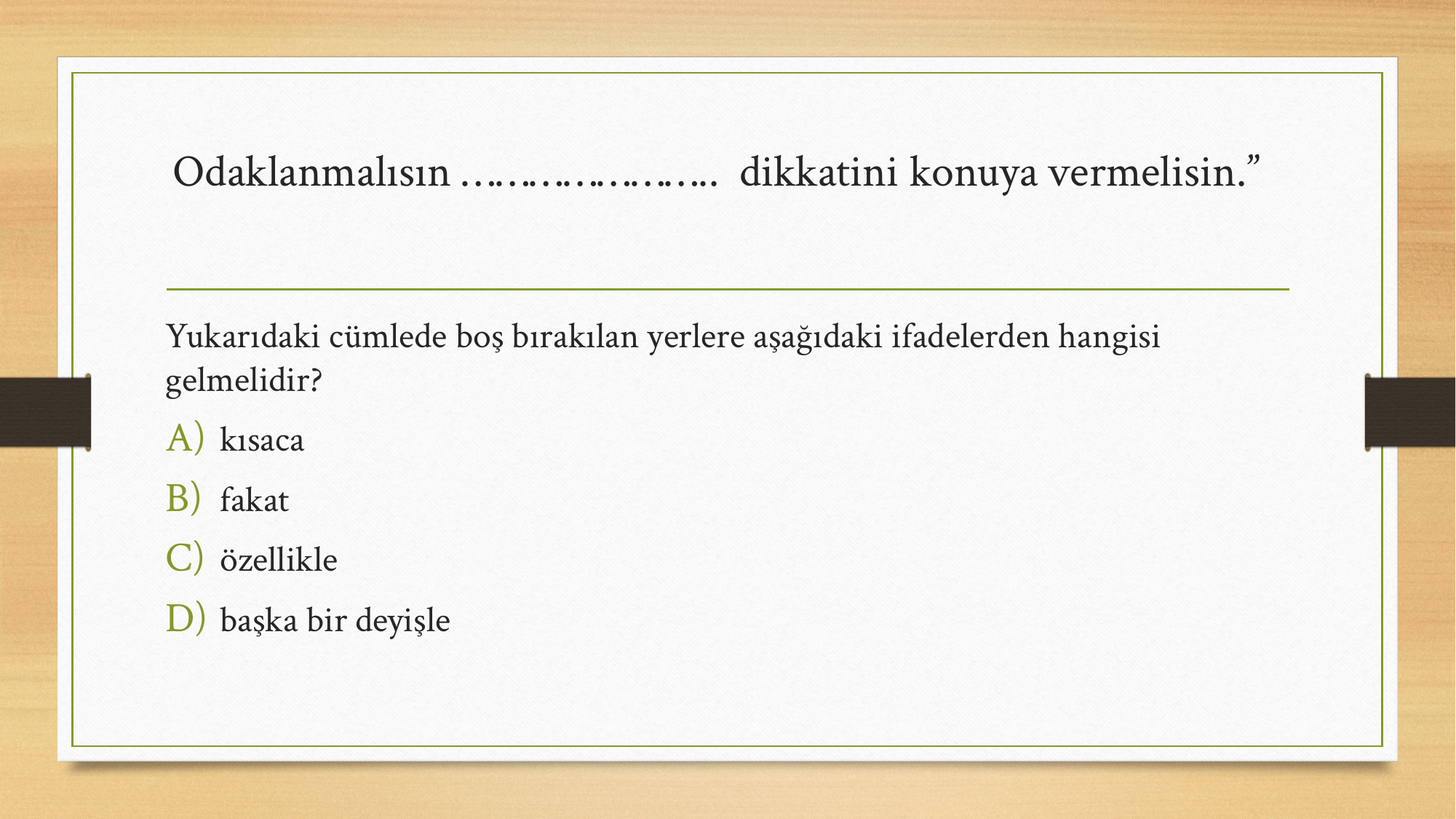

# Odaklanmalısın …………………..  dikkatini konuya vermelisin.”
Yukarıdaki cümlede boş bırakılan yerlere aşağıdaki ifadelerden hangisi gelmelidir?
kısaca
fakat
özellikle
başka bir deyişle